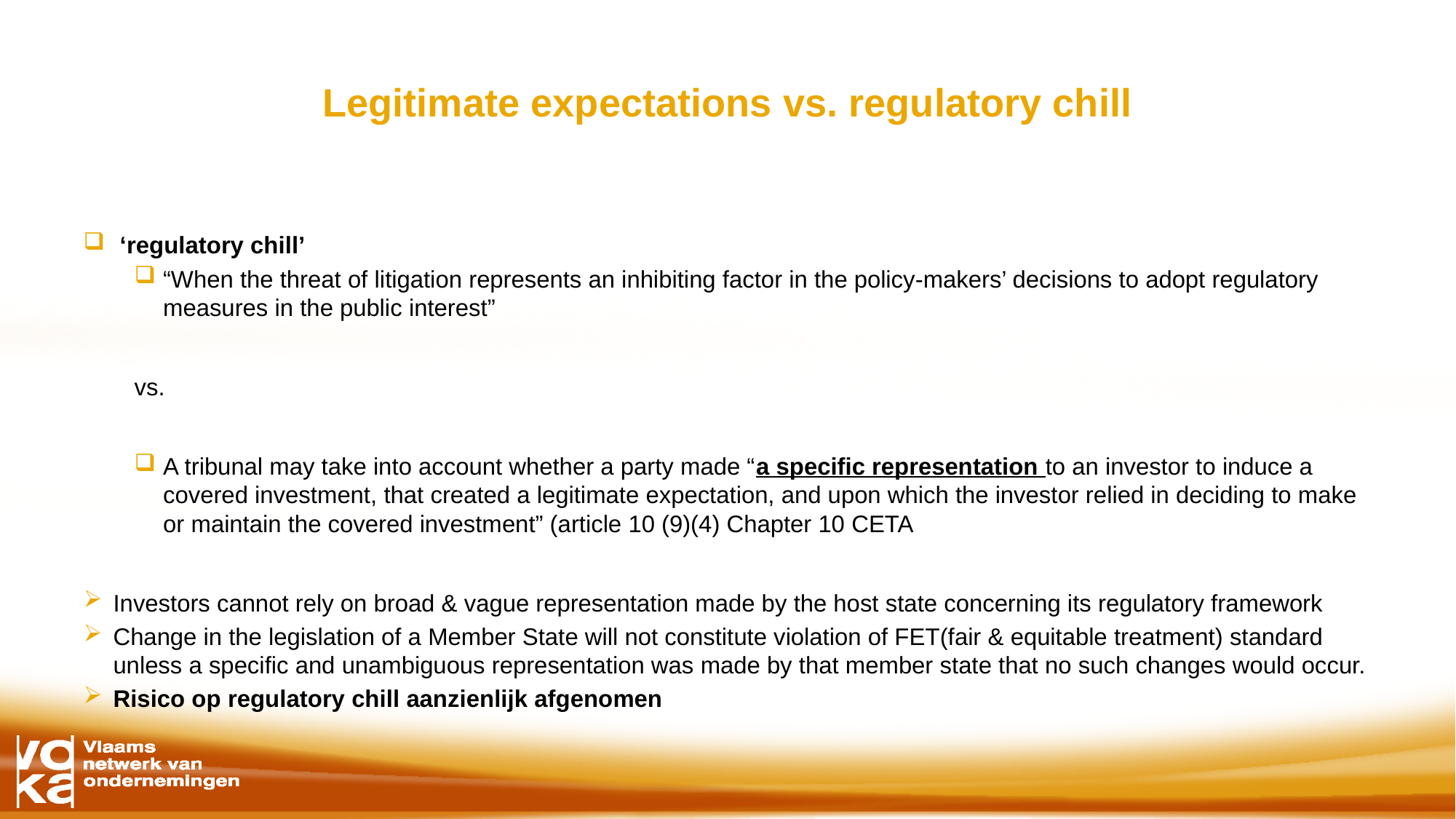

# Legitimate expectations vs. regulatory chill

 ‘regulatory chill’
“When the threat of litigation represents an inhibiting factor in the policy-makers’ decisions to adopt regulatory measures in the public interest”

vs.

A tribunal may take into account whether a party made “a specific representation to an investor to induce a covered investment, that created a legitimate expectation, and upon which the investor relied in deciding to make or maintain the covered investment” (article 10 (9)(4) Chapter 10 CETA

Investors cannot rely on broad & vague representation made by the host state concerning its regulatory framework
Change in the legislation of a Member State will not constitute violation of FET(fair & equitable treatment) standard unless a specific and unambiguous representation was made by that member state that no such changes would occur.
Risico op regulatory chill aanzienlijk afgenomen